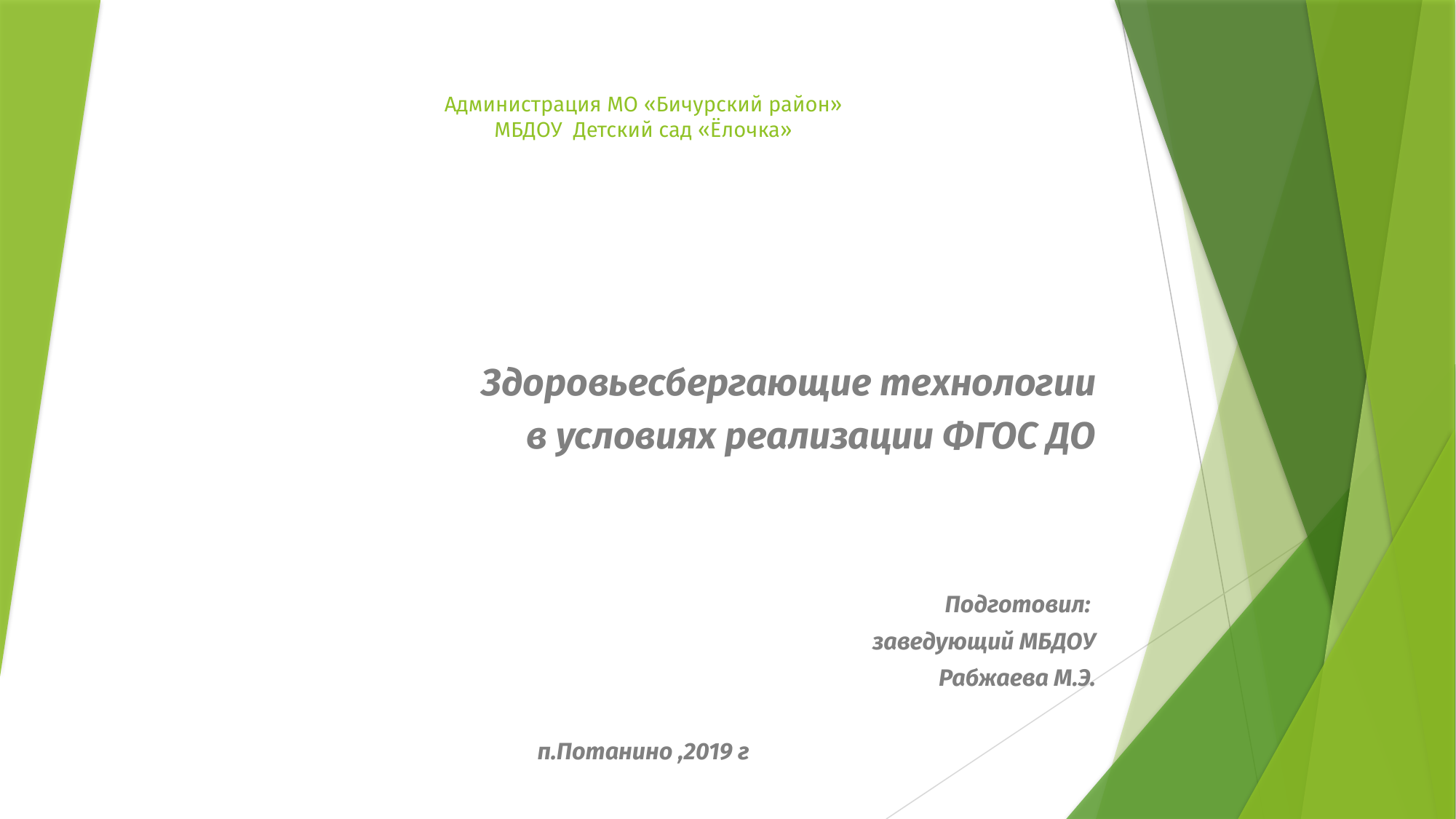

# Администрация МО «Бичурский район» МБДОУ  Детский сад «Ёлочка»

Здоровьесбергающие технологии
 в условиях реализации ФГОС ДО

Подготовил:
заведующий МБДОУ
 Рабжаева М.Э.

п.Потанино ,2019 г